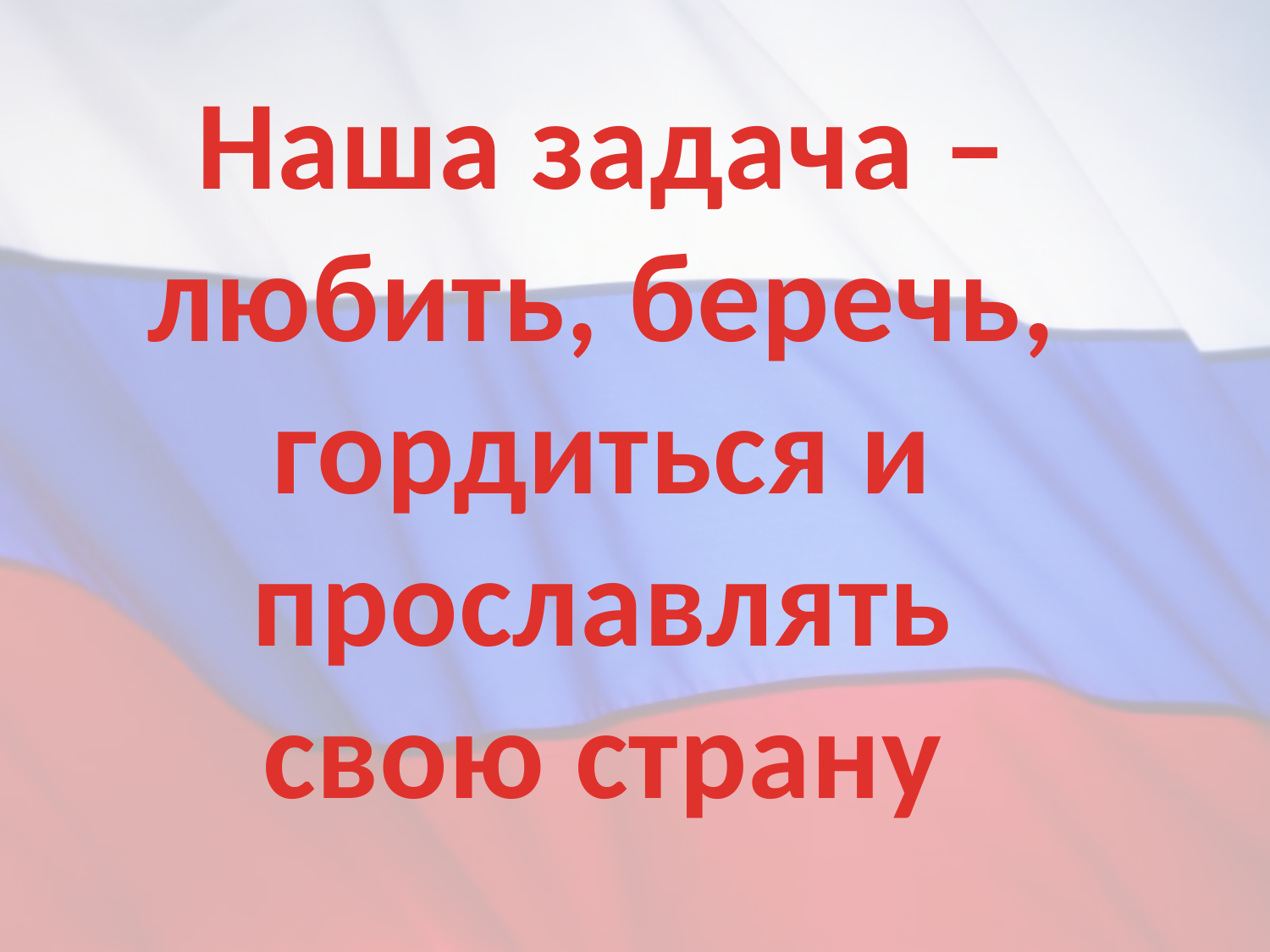

Наша задача – любить, беречь, гордиться и прославлять свою страну